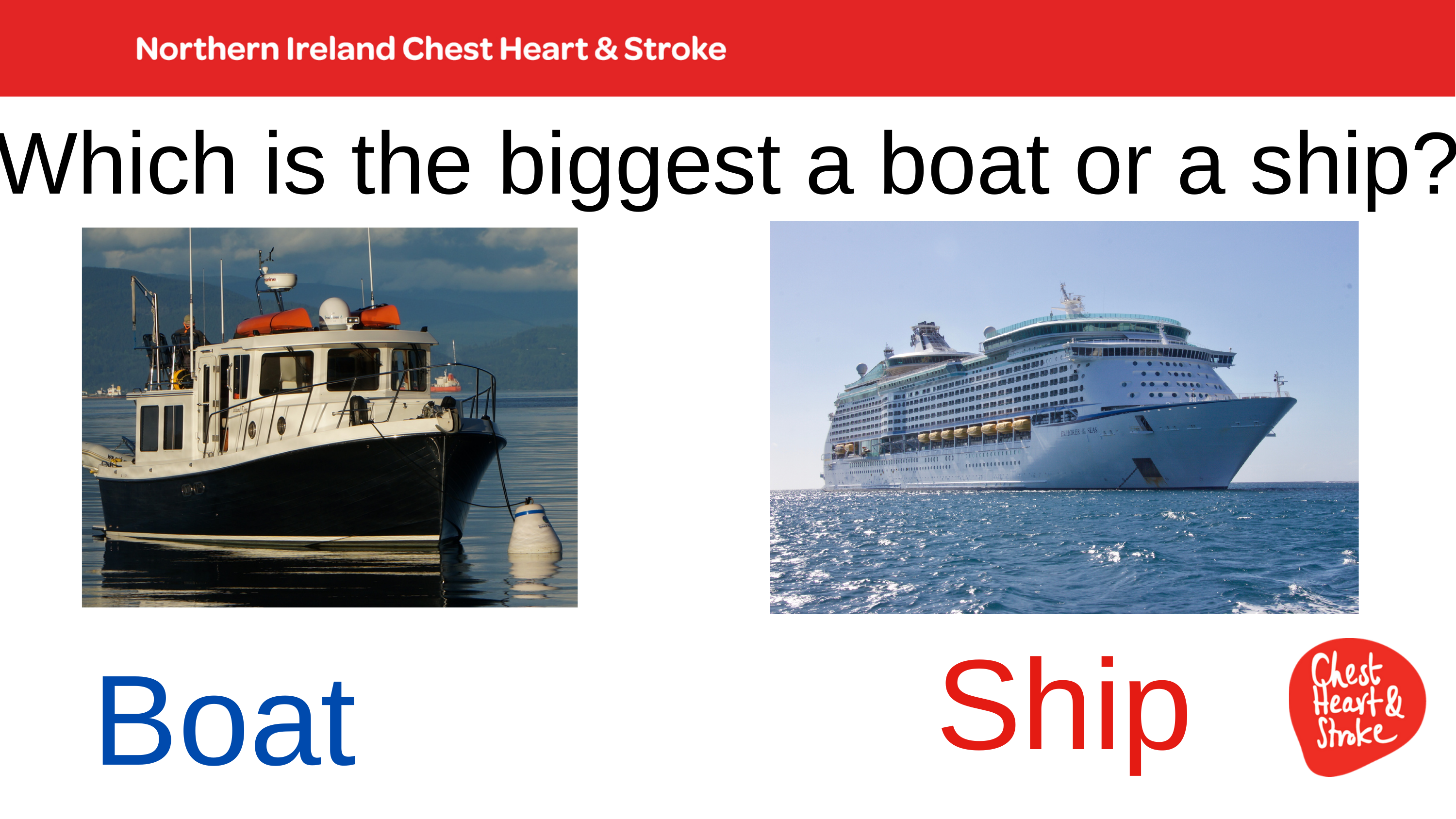

Which is the biggest a boat or a ship?

Ship
Boat